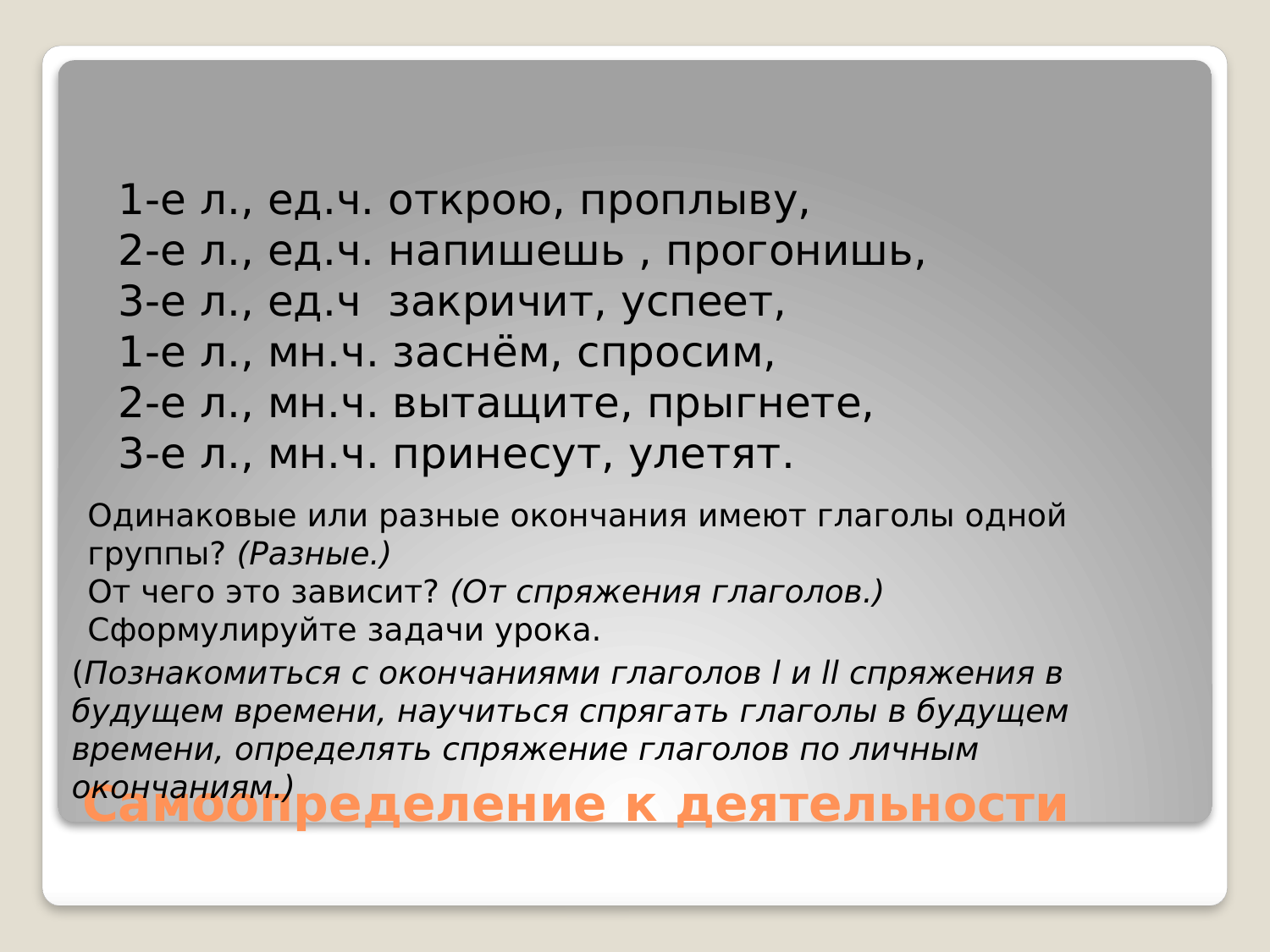

1-е л., ед.ч. открою, проплыву,
2-е л., ед.ч. напишешь , прогонишь,
3-е л., ед.ч  закричит, успеет,
1-е л., мн.ч. заснём, спросим,
2-е л., мн.ч. вытащите, прыгнете,
3-е л., мн.ч. принесут, улетят.
Одинаковые или разные окончания имеют глаголы одной группы? (Разные.)
От чего это зависит? (От спряжения глаголов.)
Сформулируйте задачи урока.
(Познакомиться с окончаниями глаголов l и ll спряжения в будущем времени, научиться спрягать глаголы в будущем времени, определять спряжение глаголов по личным окончаниям.)
# Самоопределение к деятельности